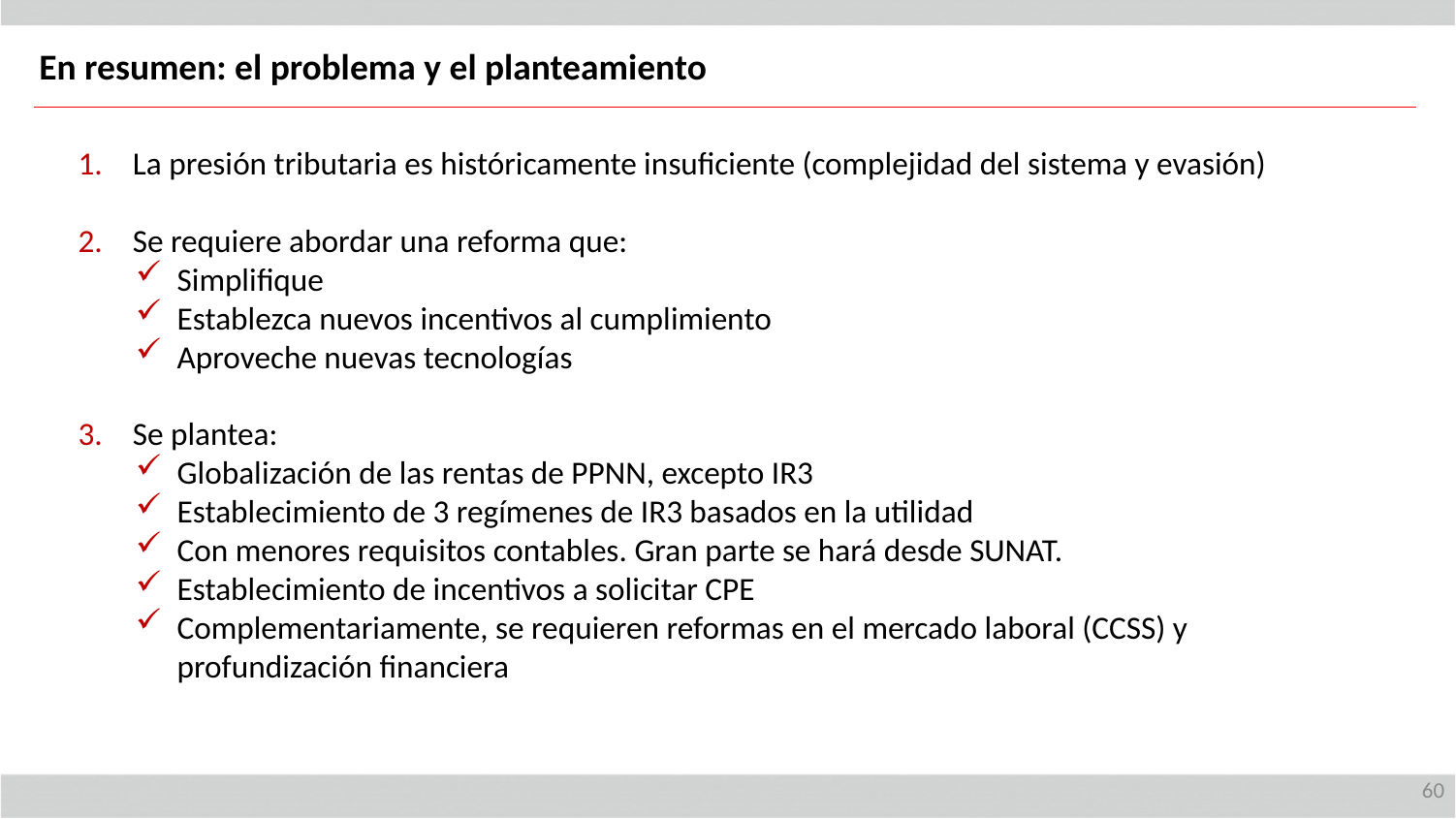

En resumen: el problema y el planteamiento
La presión tributaria es históricamente insuficiente (complejidad del sistema y evasión)

Se requiere abordar una reforma que:
Simplifique
Establezca nuevos incentivos al cumplimiento
Aproveche nuevas tecnologías

Se plantea:
Globalización de las rentas de PPNN, excepto IR3
Establecimiento de 3 regímenes de IR3 basados en la utilidad
Con menores requisitos contables. Gran parte se hará desde SUNAT.
Establecimiento de incentivos a solicitar CPE
Complementariamente, se requieren reformas en el mercado laboral (CCSS) y profundización financiera

60